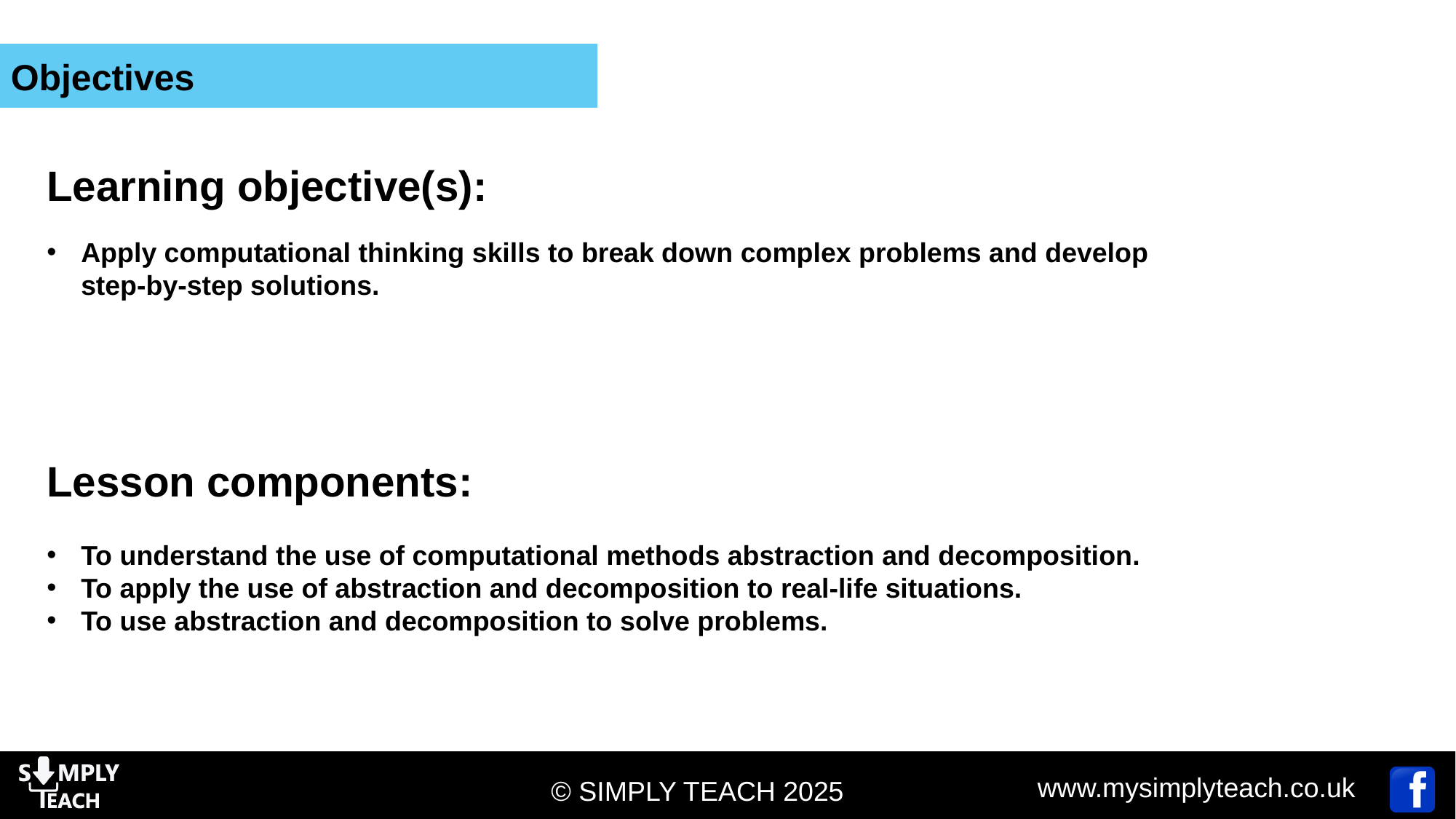

Objectives
Learning objective(s):

Apply computational thinking skills to break down complex problems and develop step-by-step solutions.
Lesson components:

To understand the use of computational methods abstraction and decomposition.
To apply the use of abstraction and decomposition to real-life situations.
To use abstraction and decomposition to solve problems.